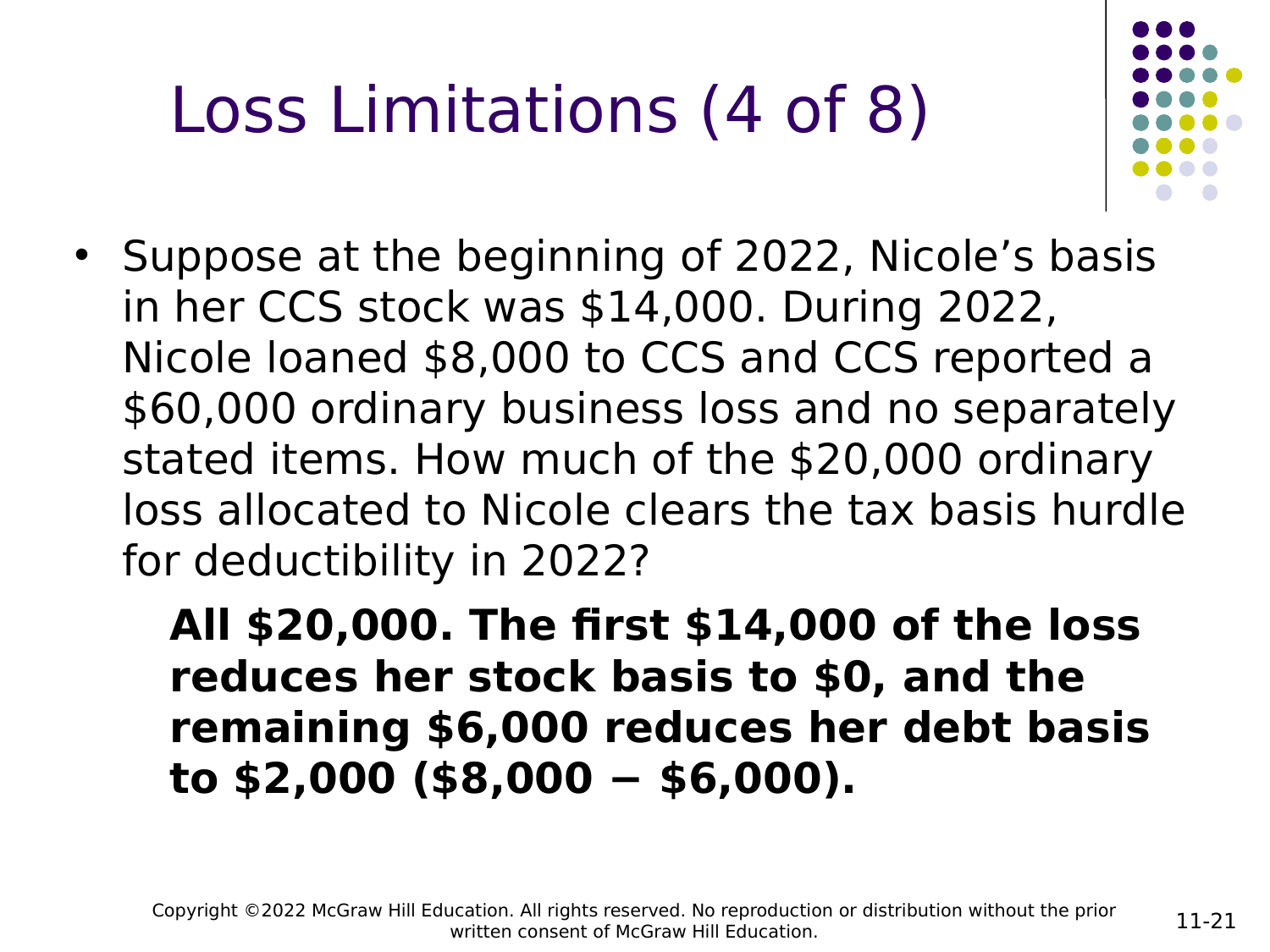

# Loss Limitations (4 of 8)
Suppose at the beginning of 2022, Nicole’s basis in her CCS stock was $14,000. During 2022, Nicole loaned $8,000 to CCS and CCS reported a $60,000 ordinary business loss and no separately stated items. How much of the $20,000 ordinary loss allocated to Nicole clears the tax basis hurdle for deductibility in 2022?
	All $20,000. The first $14,000 of the loss reduces her stock basis to $0, and the remaining $6,000 reduces her debt basis to $2,000 ($8,000 − $6,000).